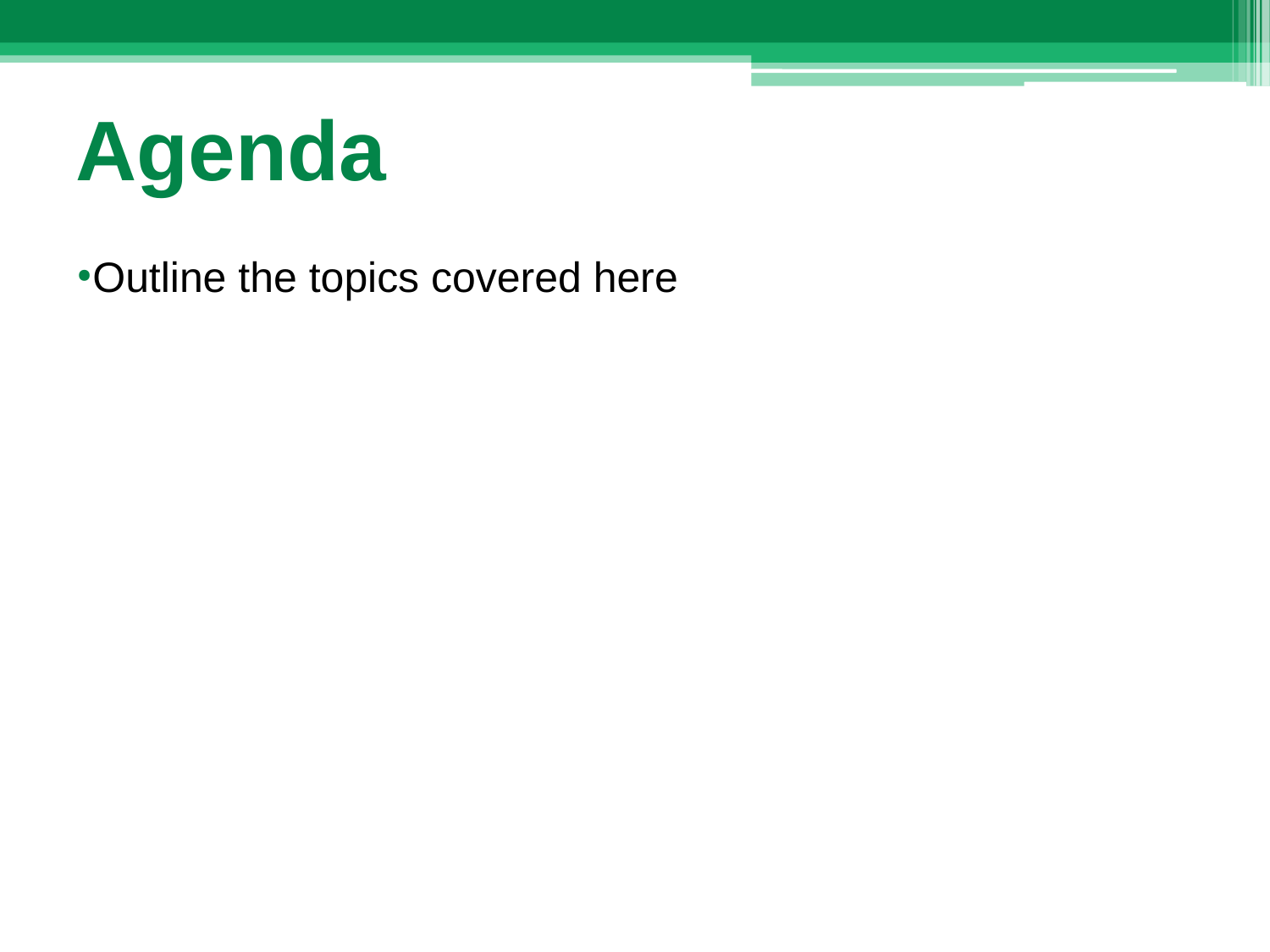

# Agenda
Outline the topics covered here